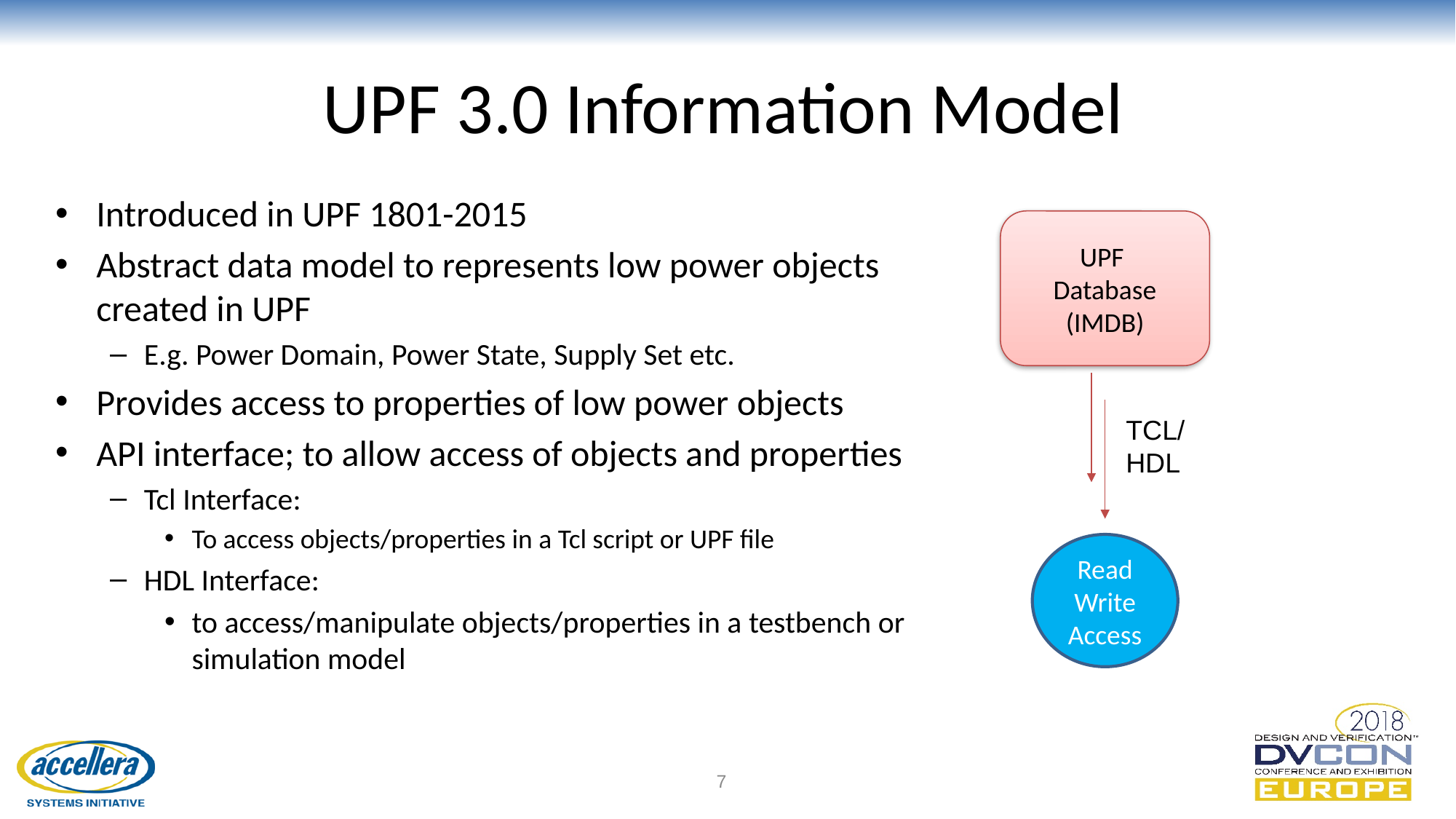

# UPF 3.0 Information Model
Introduced in UPF 1801-2015
Abstract data model to represents low power objects created in UPF
E.g. Power Domain, Power State, Supply Set etc.
Provides access to properties of low power objects
API interface; to allow access of objects and properties
Tcl Interface:
To access objects/properties in a Tcl script or UPF file
HDL Interface:
to access/manipulate objects/properties in a testbench or simulation model
UPF
Database
(IMDB)
TCL/
HDL
Read
Write
Access
7